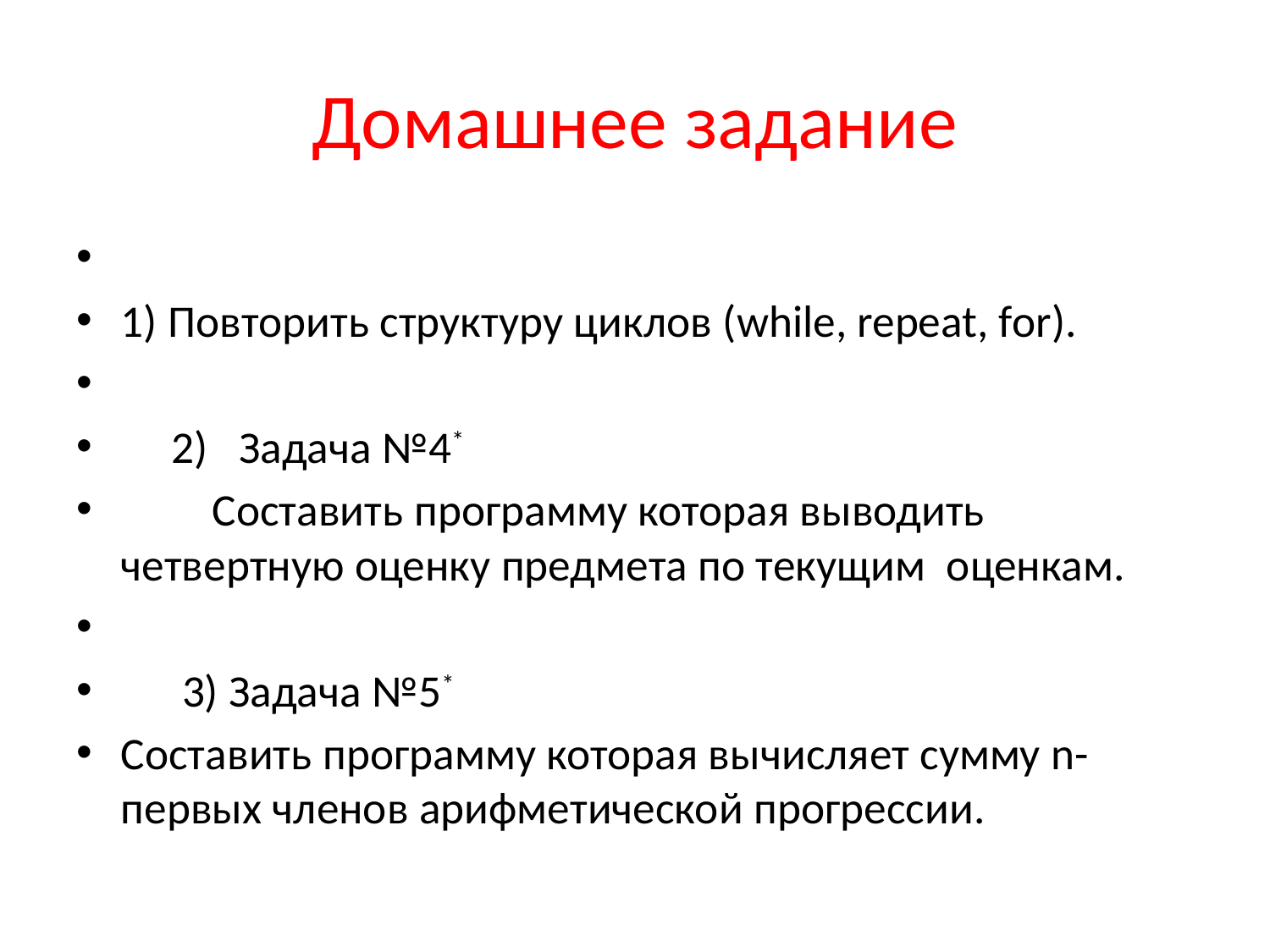

# Домашнее задание

1) Повторить структуру циклов (while, repeat, for).

     2)   Задача №4*
         Составить программу которая выводить четвертную оценку предмета по текущим  оценкам.

      3) Задача №5*
Составить программу которая вычисляет сумму n-первых членов арифметической прогрессии.